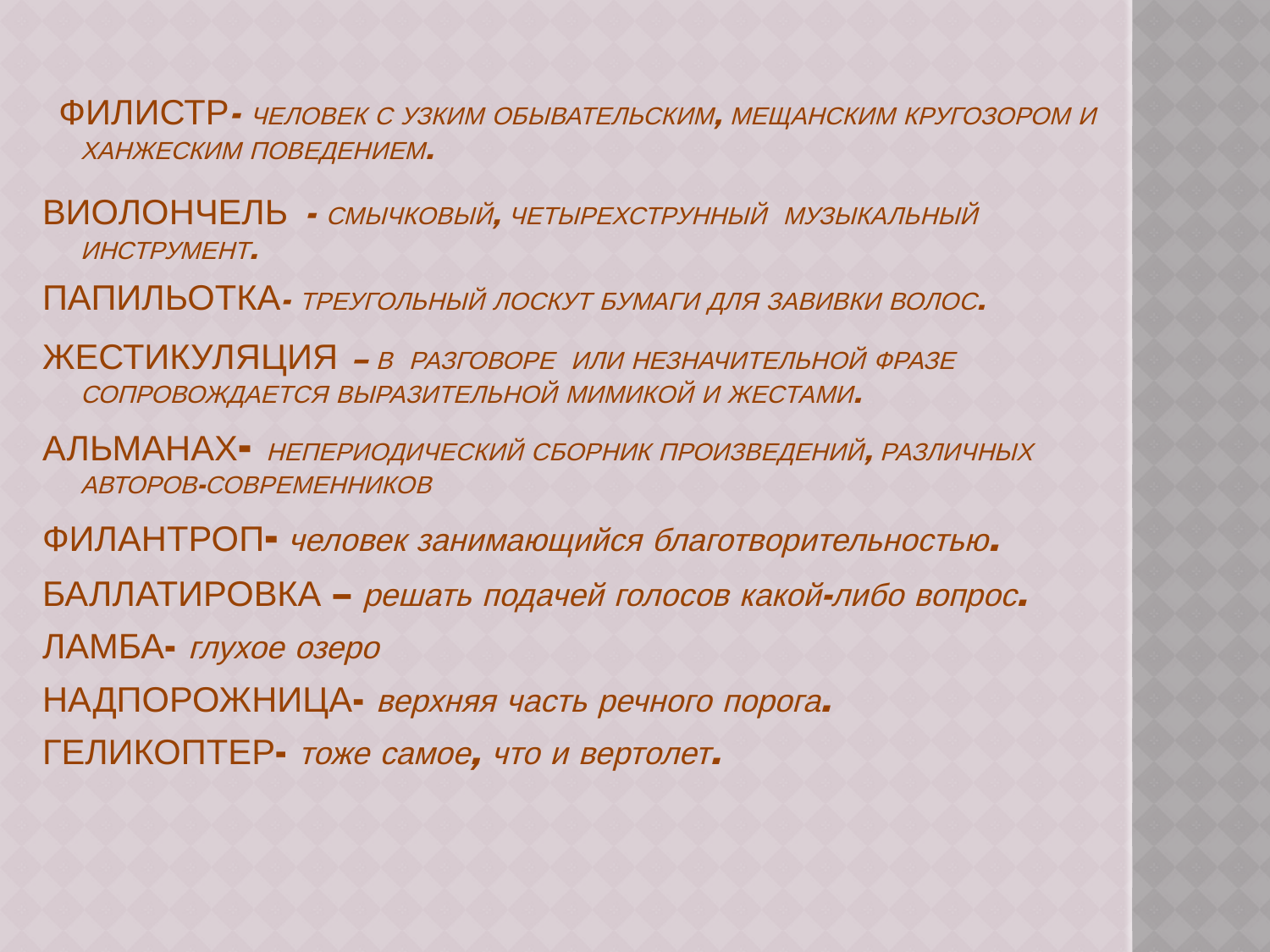

ФИЛИСТР- ЧЕЛОВЕК С УЗКИМ ОБЫВАТЕЛЬСКИМ, МЕЩАНСКИМ КРУГОЗОРОМ И ХАНЖЕСКИМ ПОВЕДЕНИЕМ.
ВИОЛОНЧЕЛЬ - СМЫЧКОВЫЙ, ЧЕТЫРЕХСТРУННЫЙ  МУЗЫКАЛЬНЫЙ ИНСТРУМЕНТ.
ПАПИЛЬОТКА- ТРЕУГОЛЬНЫЙ ЛОСКУТ БУМАГИ ДЛЯ ЗАВИВКИ ВОЛОС.
ЖЕСТИКУЛЯЦИЯ – В  РАЗГОВОРЕ  ИЛИ НЕЗНАЧИТЕЛЬНОЙ ФРАЗЕ СОПРОВОЖДАЕТСЯ ВЫРАЗИТЕЛЬНОЙ МИМИКОЙ И ЖЕСТАМИ.
АЛЬМАНАХ- НЕПЕРИОДИЧЕСКИЙ СБОРНИК ПРОИЗВЕДЕНИЙ, РАЗЛИЧНЫХ АВТОРОВ-СОВРЕМЕННИКОВ
ФИЛАНТРОП- человек занимающийся благотворительностью.
БАЛЛАТИРОВКА – решать подачей голосов какой-либо вопрос.
ЛАМБА- глухое озеро
НАДПОРОЖНИЦА- верхняя часть речного порога.
ГЕЛИКОПТЕР- тоже самое, что и вертолет.